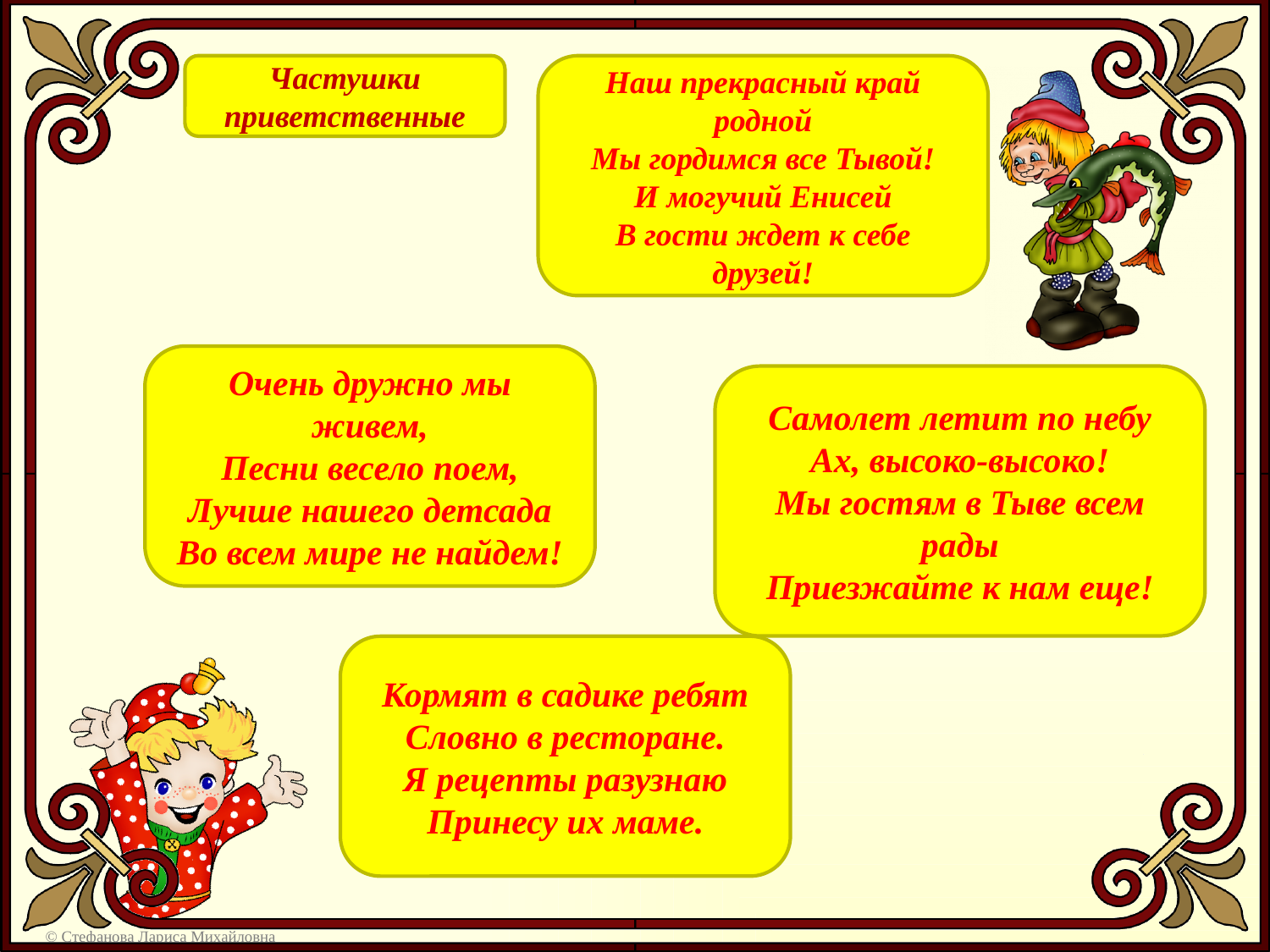

Частушки приветственные
Наш прекрасный край родной
Мы гордимся все Тывой!
И могучий Енисей
В гости ждет к себе друзей!
Очень дружно мы живем,
Песни весело поем,
Лучше нашего детсада
Во всем мире не найдем!
Самолет летит по небу
Ах, высоко-высоко!
Мы гостям в Тыве всем рады
Приезжайте к нам еще!
Кормят в садике ребят
Словно в ресторане.
Я рецепты разузнаю
Принесу их маме.